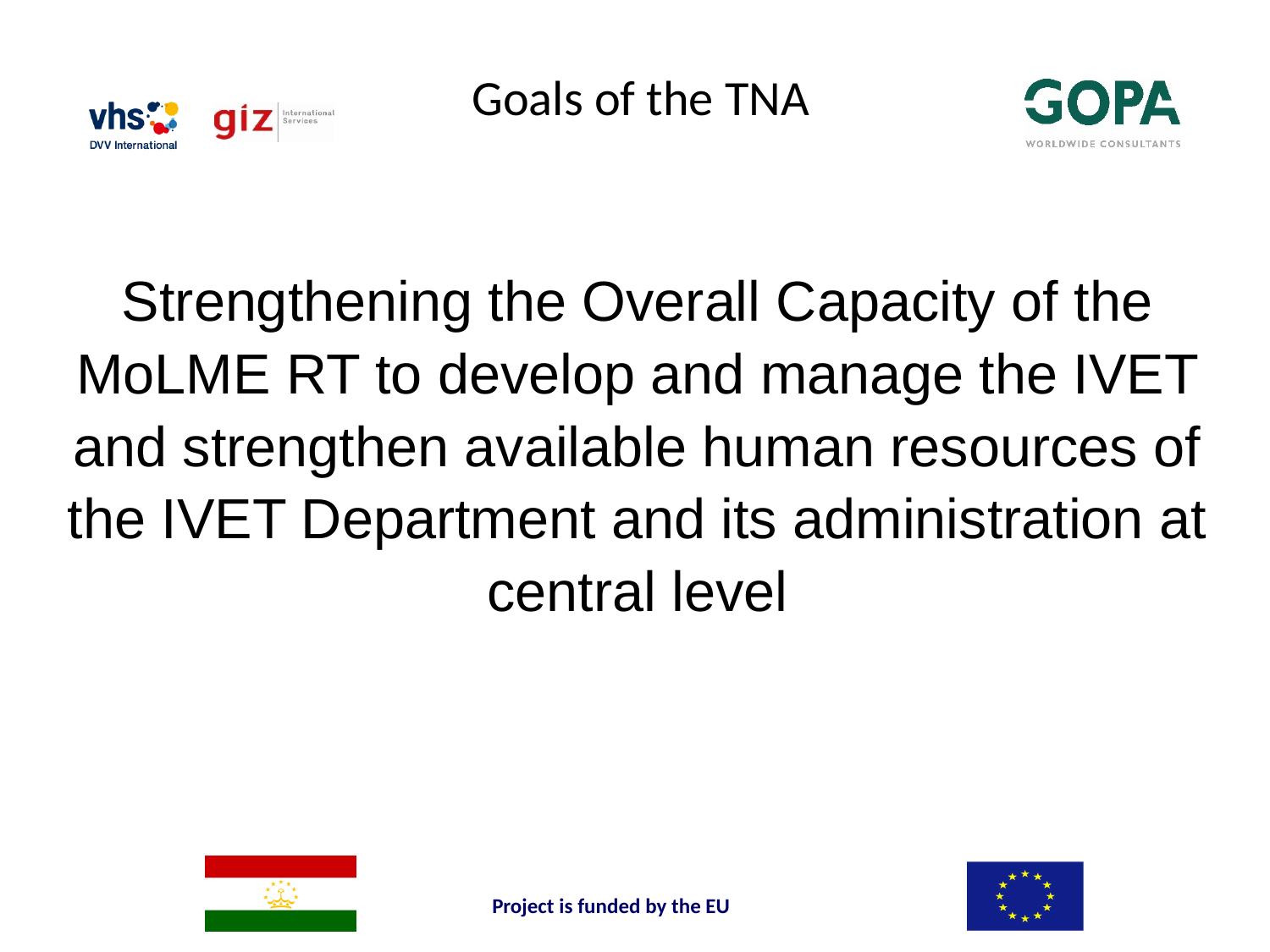

# Goals of the TNA

Strengthening the Overall Capacity of the MoLME RT to develop and manage the IVET and strengthen available human resources of the IVET Department and its administration at central level
Project is funded by the EU